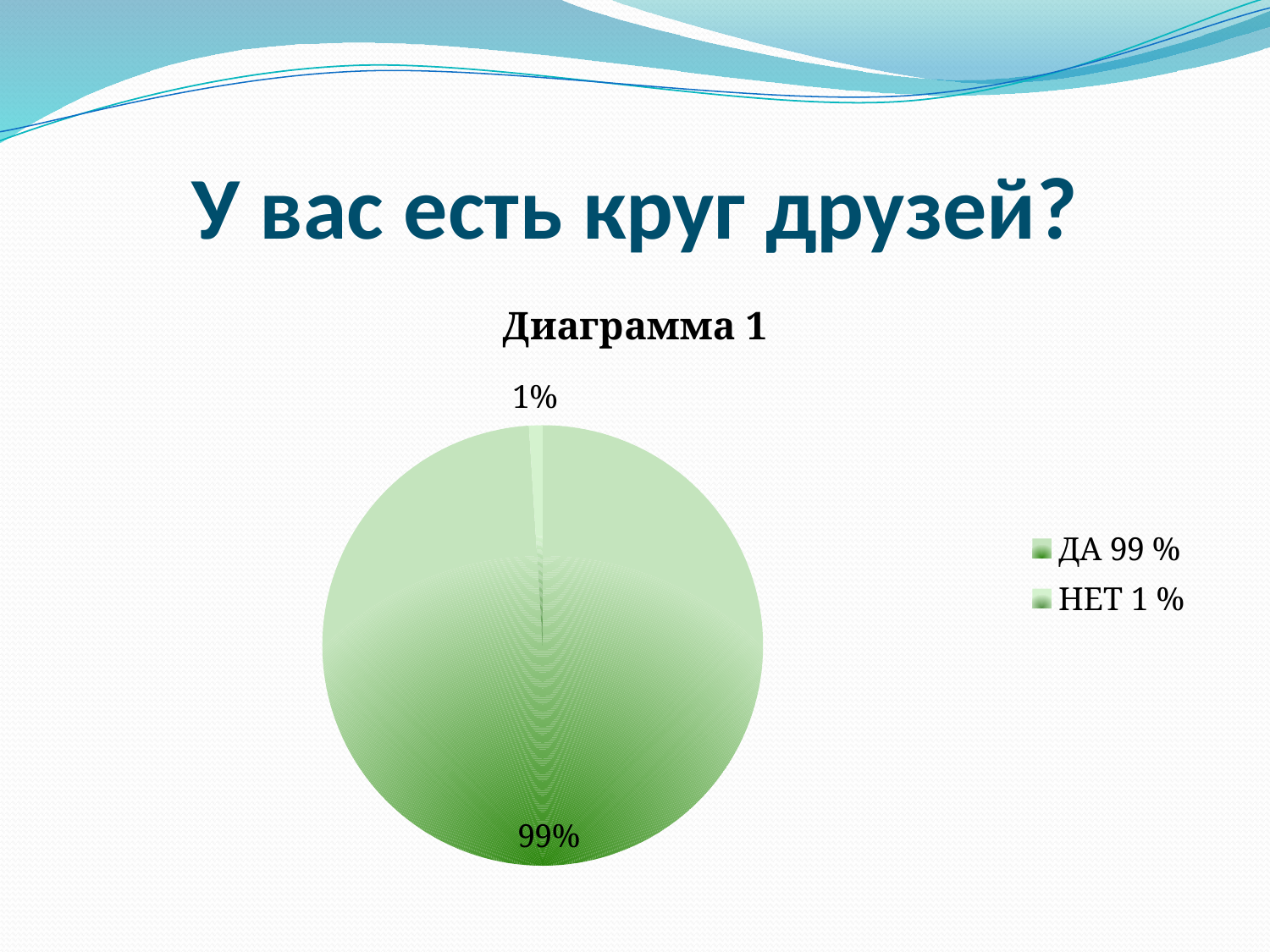

# У вас есть круг друзей?

### Chart:

| Category | Диаграмма 1 |
|---|---|
| ДА 99 % | 99.0 |
| НЕТ 1 % | 1.0 |